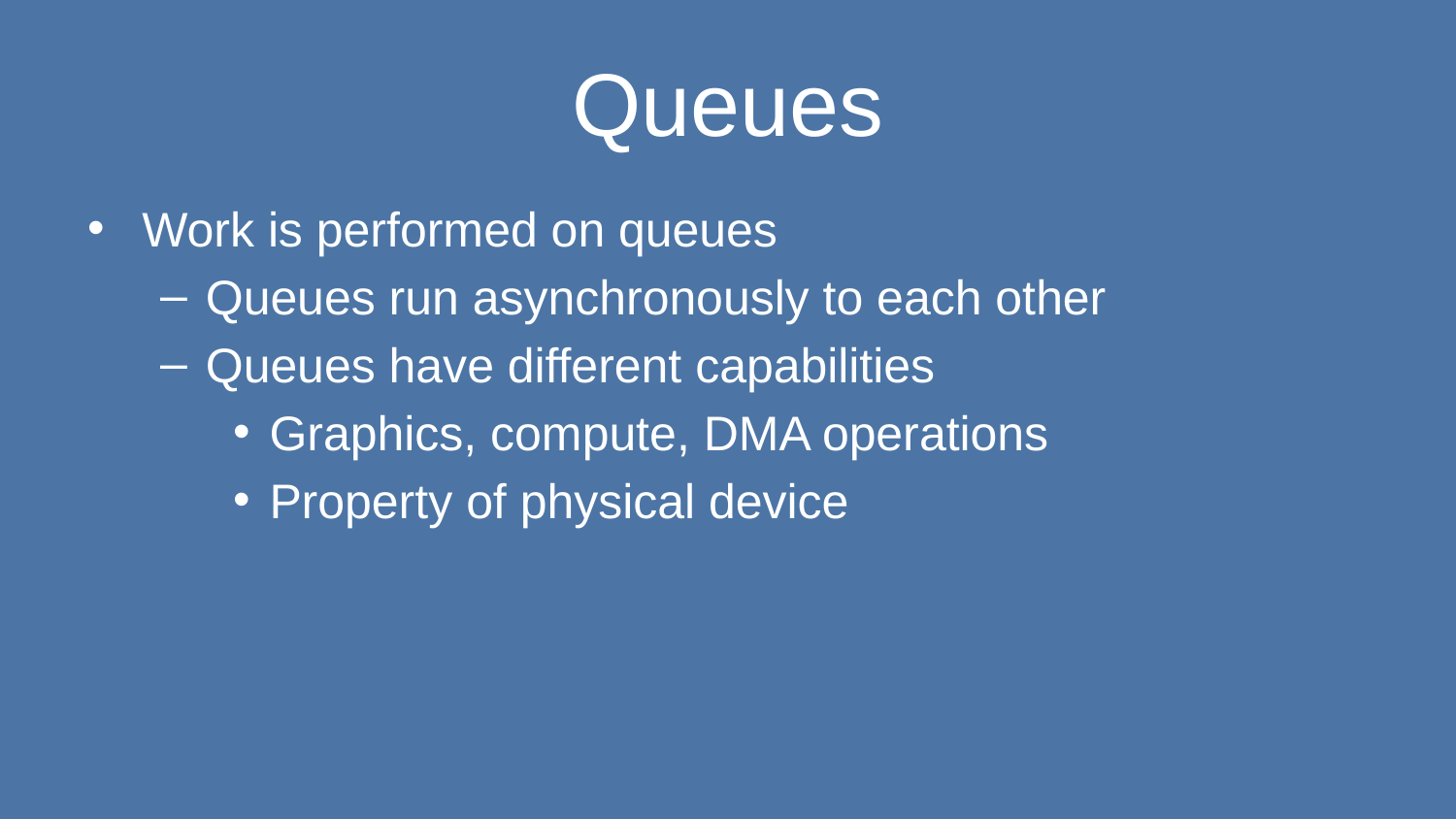

# Queues
Work is performed on queues
Queues run asynchronously to each other
Queues have different capabilities
Graphics, compute, DMA operations
Property of physical device